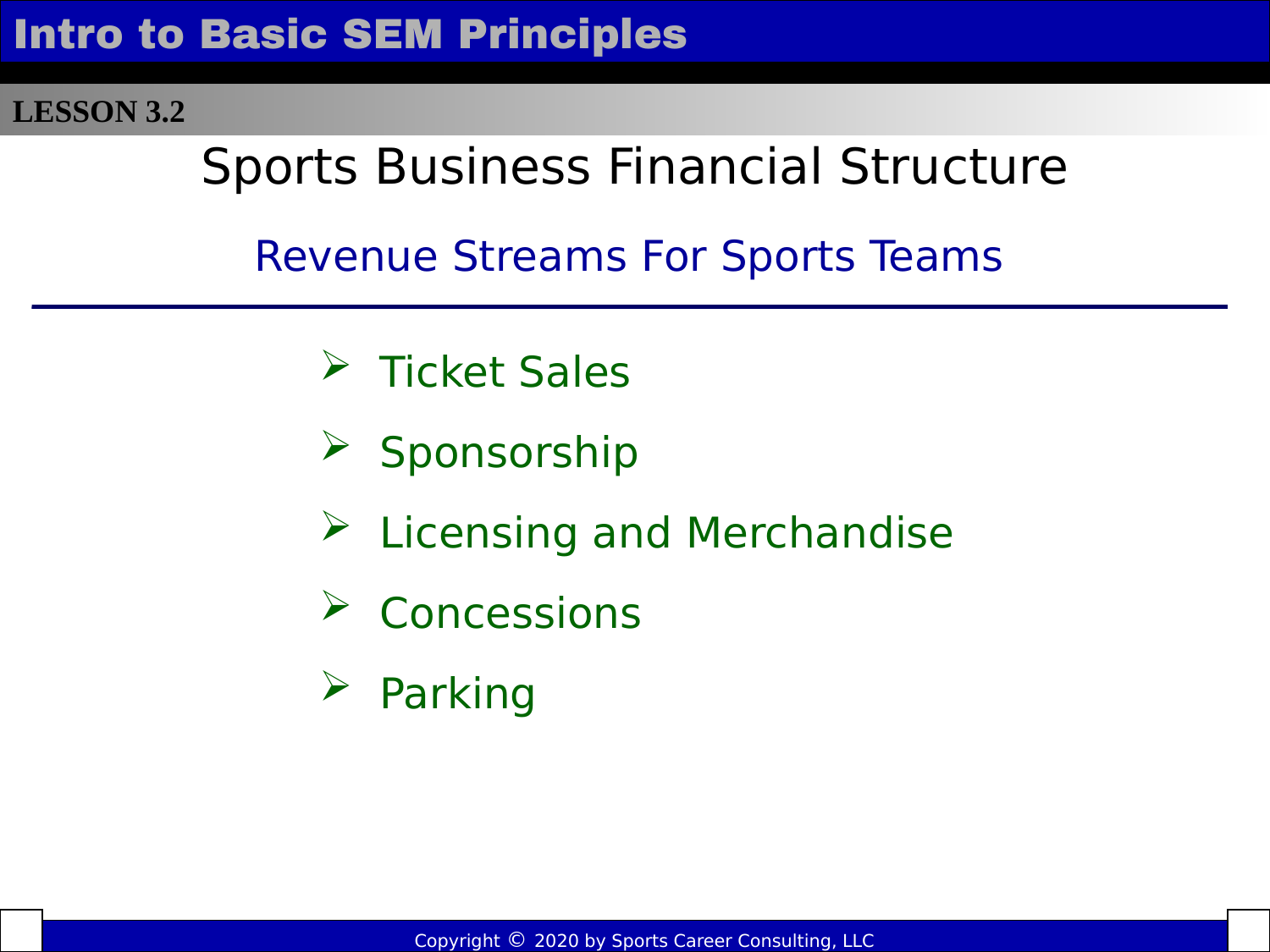

Intro to Basic SEM Principles
LESSON 3.2
Sports Business Financial Structure
Revenue Streams For Sports Teams

  Ticket Sales

  Sponsorship

  Licensing and Merchandise

  Concessions

  Parking

Copyright © 2020 by Sports Career Consulting, LLC